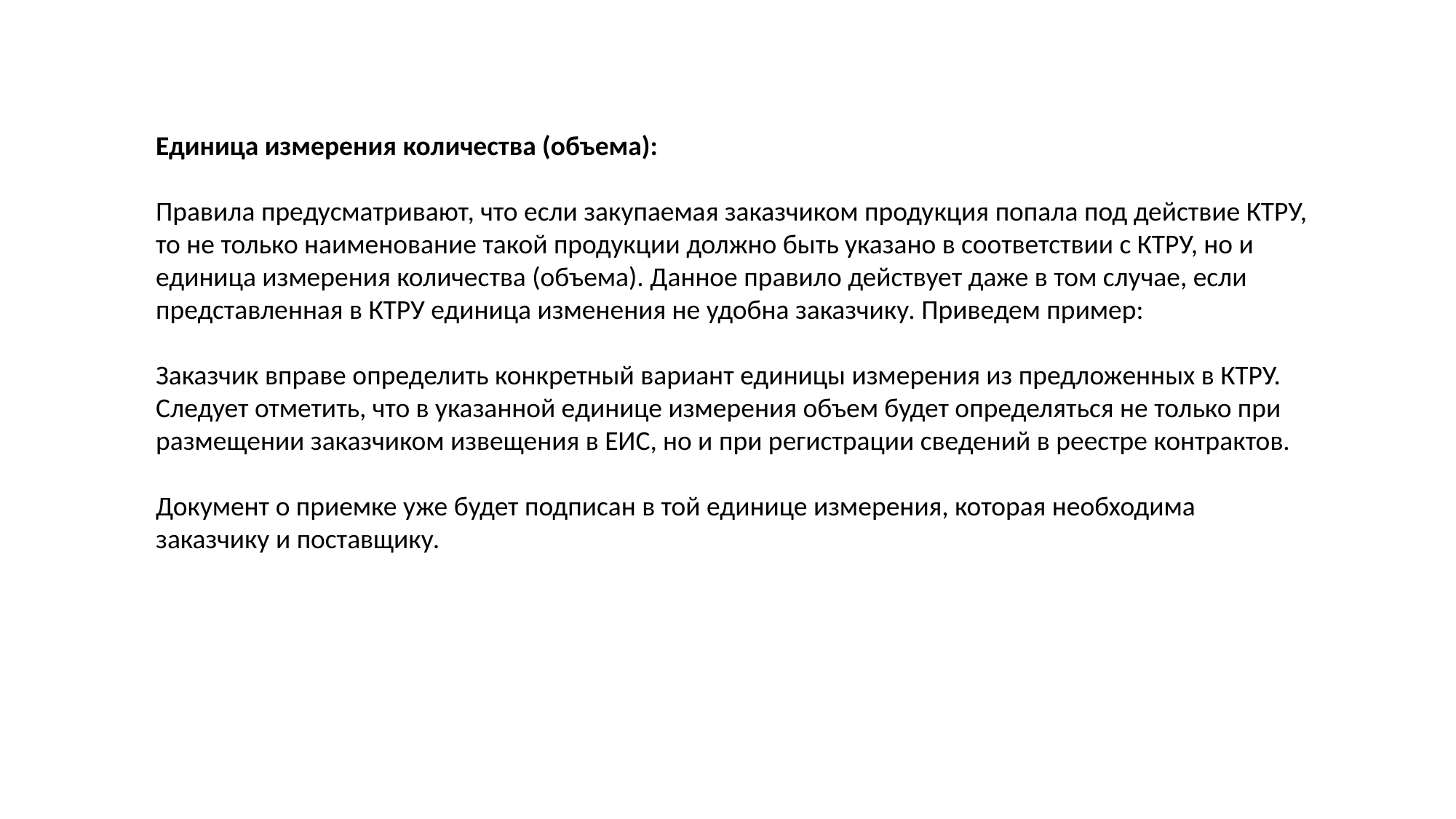

Единица измерения количества (объема):

Правила предусматривают, что если закупаемая заказчиком продукция попала под действие КТРУ, то не только наименование такой продукции должно быть указано в соответствии с КТРУ, но и единица измерения количества (объема). Данное правило действует даже в том случае, если представленная в КТРУ единица изменения не удобна заказчику. Приведем пример:

Заказчик вправе определить конкретный вариант единицы измерения из предложенных в КТРУ. Следует отметить, что в указанной единице измерения объем будет определяться не только при размещении заказчиком извещения в ЕИС, но и при регистрации сведений в реестре контрактов.

Документ о приемке уже будет подписан в той единице измерения, которая необходима заказчику и поставщику.